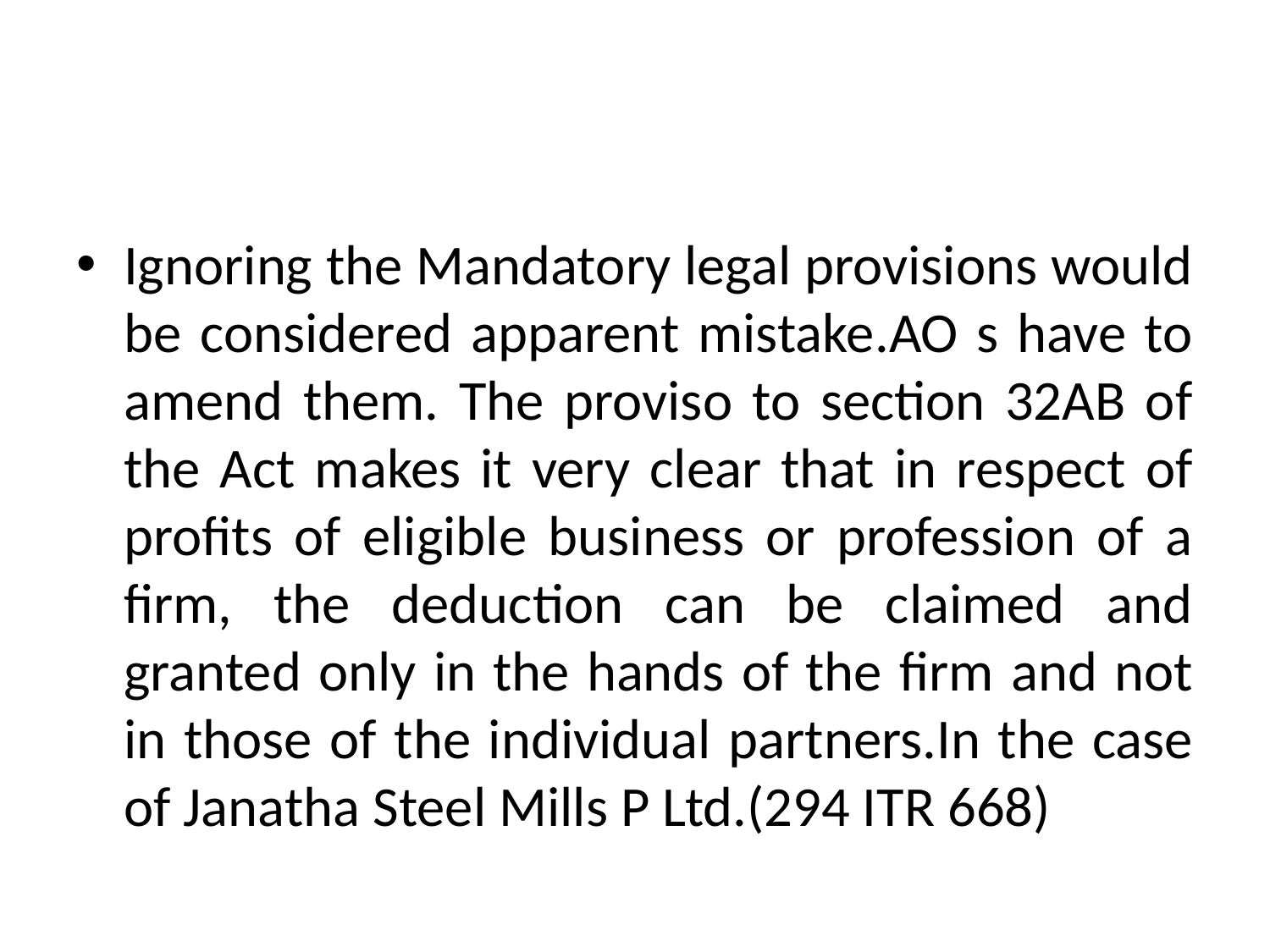

#
Ignoring the Mandatory legal provisions would be considered apparent mistake.AO s have to amend them. The proviso to section 32AB of the Act makes it very clear that in respect of profits of eligible business or profession of a firm, the deduction can be claimed and granted only in the hands of the firm and not in those of the individual partners.In the case of Janatha Steel Mills P Ltd.(294 ITR 668)